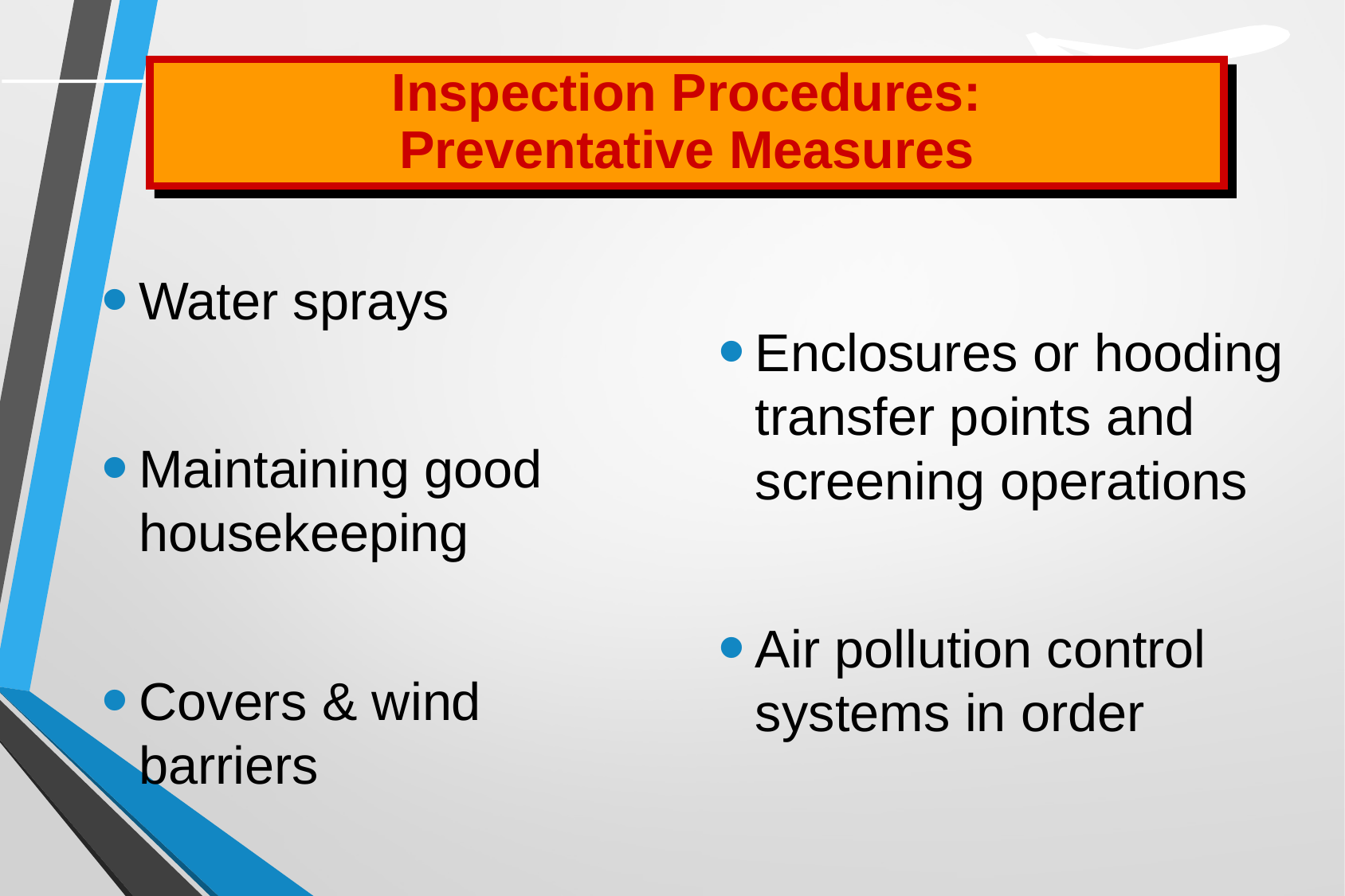

Inspection Procedures:
Preventative Measures
Water sprays

Maintaining good housekeeping

Covers & wind barriers
Enclosures or hooding transfer points and screening operations

Air pollution control systems in order